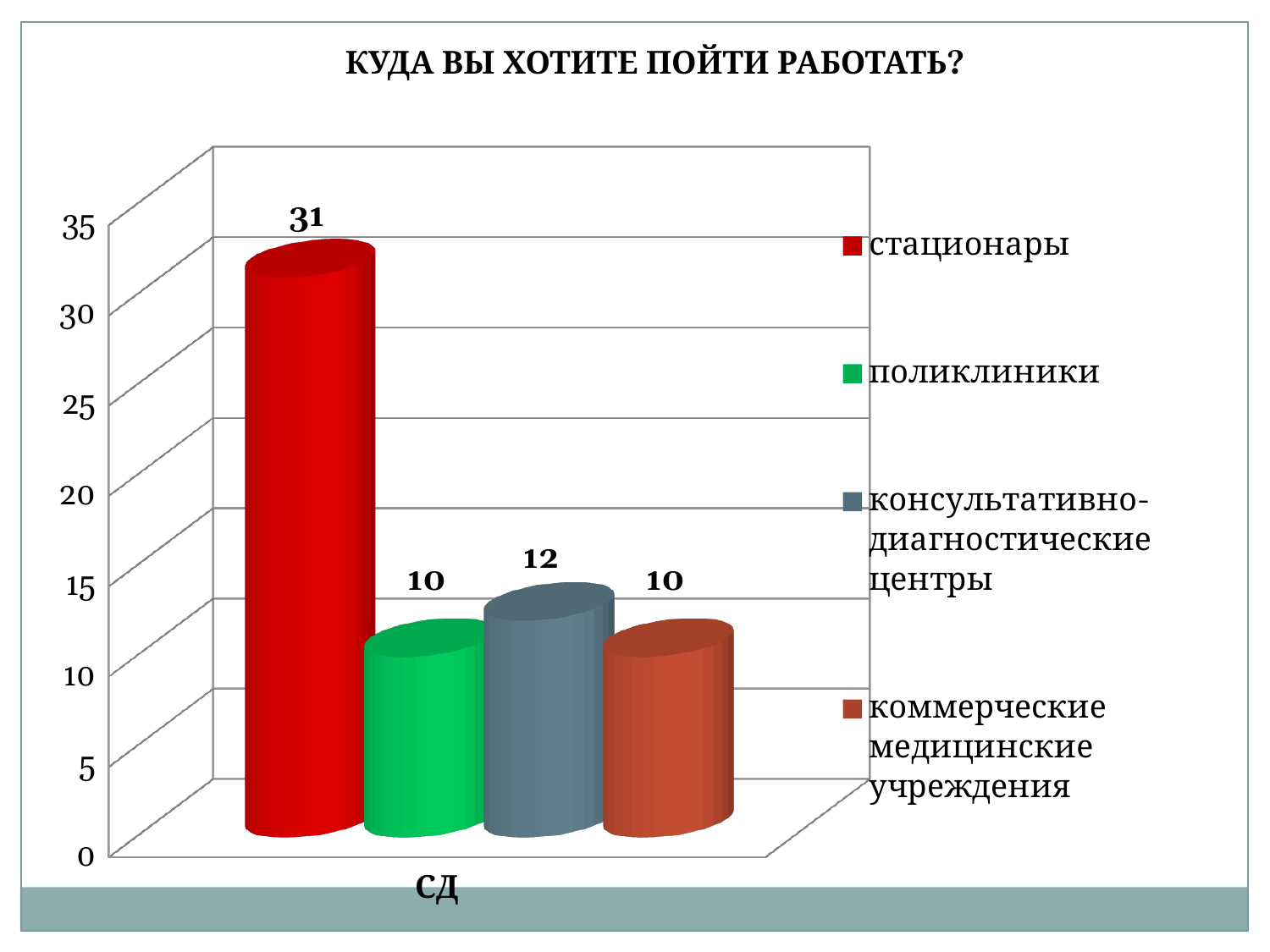

КУДА ВЫ ХОТИТЕ ПОЙТИ РАБОТАТЬ?

[unsupported chart]